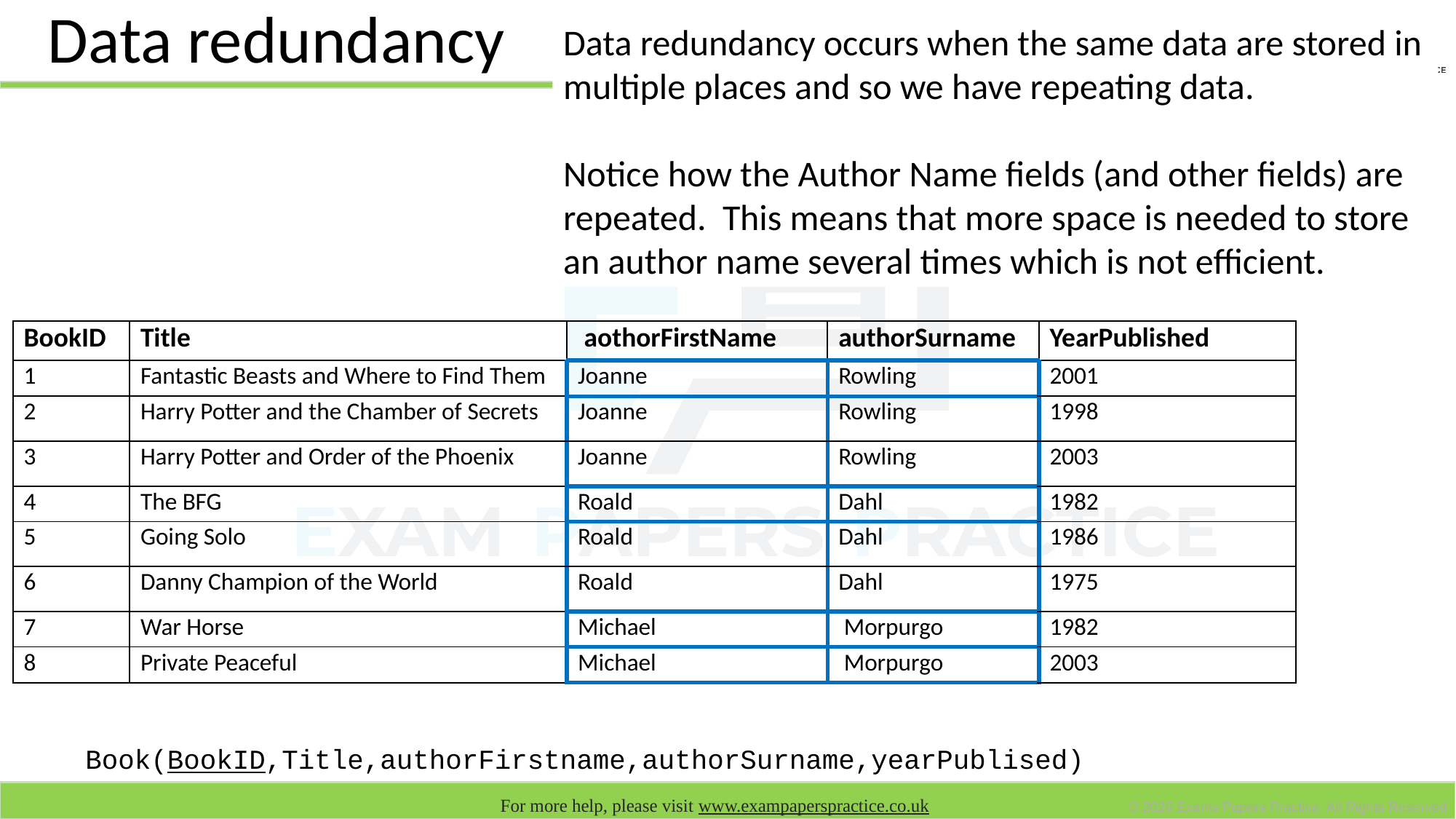

# Data redundancy
Data redundancy occurs when the same data are stored in multiple places and so we have repeating data.

Notice how the Author Name fields (and other fields) are repeated.  This means that more space is needed to store an author name several times which is not efficient.
| BookID | Title | aothorFirstName | authorSurname | YearPublished |
| --- | --- | --- | --- | --- |
| 1 | Fantastic Beasts and Where to Find Them | Joanne | Rowling | 2001 |
| 2 | Harry Potter and the Chamber of Secrets | Joanne | Rowling | 1998 |
| 3 | Harry Potter and Order of the Phoenix | Joanne | Rowling | 2003 |
| 4 | The BFG | Roald | Dahl | 1982 |
| 5 | Going Solo | Roald | Dahl | 1986 |
| 6 | Danny Champion of the World | Roald | Dahl | 1975 |
| 7 | War Horse | Michael | Morpurgo | 1982 |
| 8 | Private Peaceful | Michael | Morpurgo | 2003 |
Book(BookID,Title,authorFirstname,authorSurname,yearPublised)